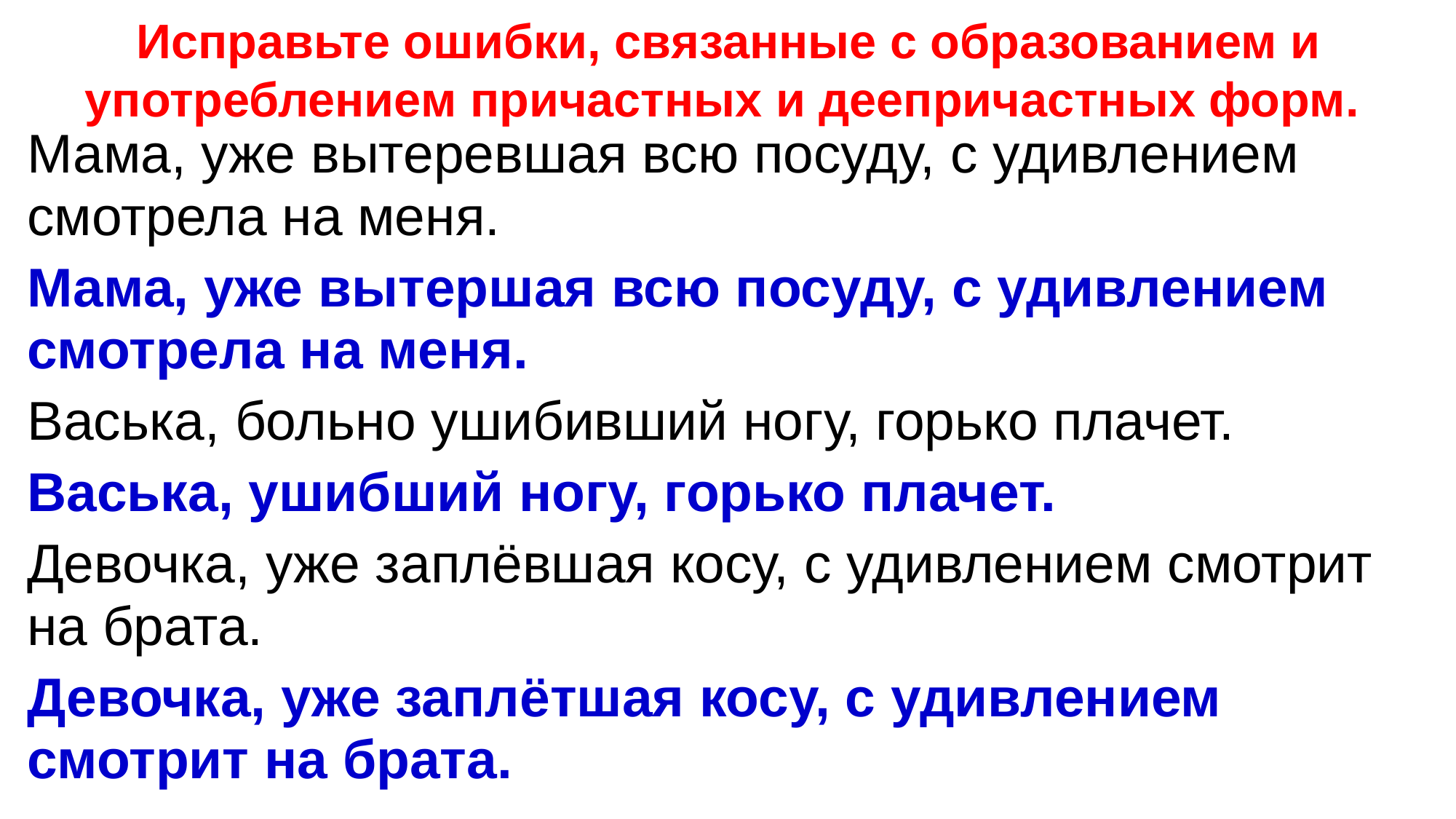

# Исправьте ошибки, связанные с образованием и употреблением причастных и деепричастных форм.
Мама, уже вытеревшая всю посуду, с удивлением смотрела на меня.
Мама, уже вытершая всю посуду, с удивлением смотрела на меня.
Васька, больно ушибивший ногу, горько плачет.
Васька, ушибший ногу, горько плачет.
Девочка, уже заплёвшая косу, с удивлением смотрит на брата.
Девочка, уже заплётшая косу, с удивлением смотрит на брата.